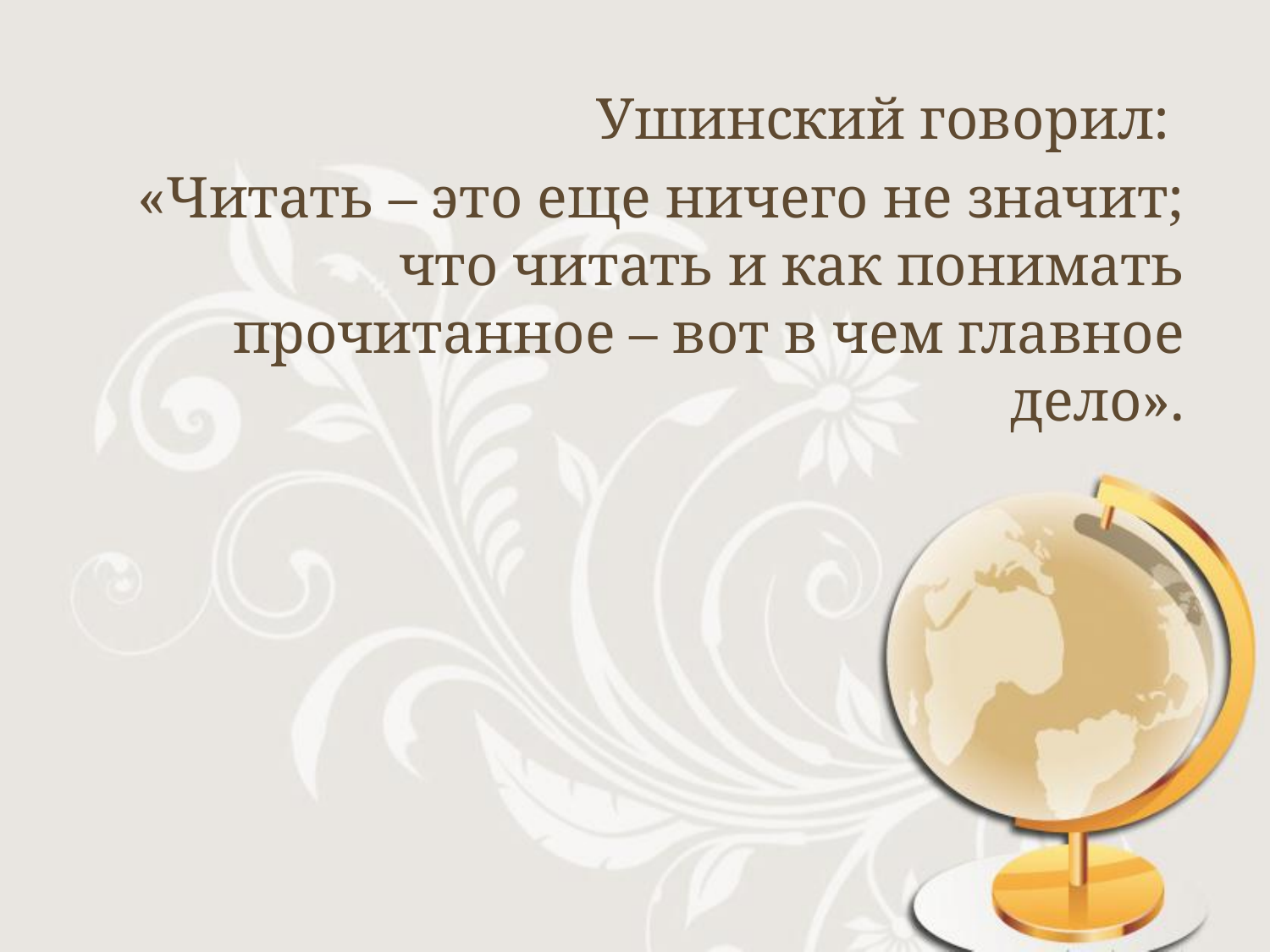

Ушинский говорил:
«Читать – это еще ничего не значит; что читать и как понимать прочитанное – вот в чем главное дело».